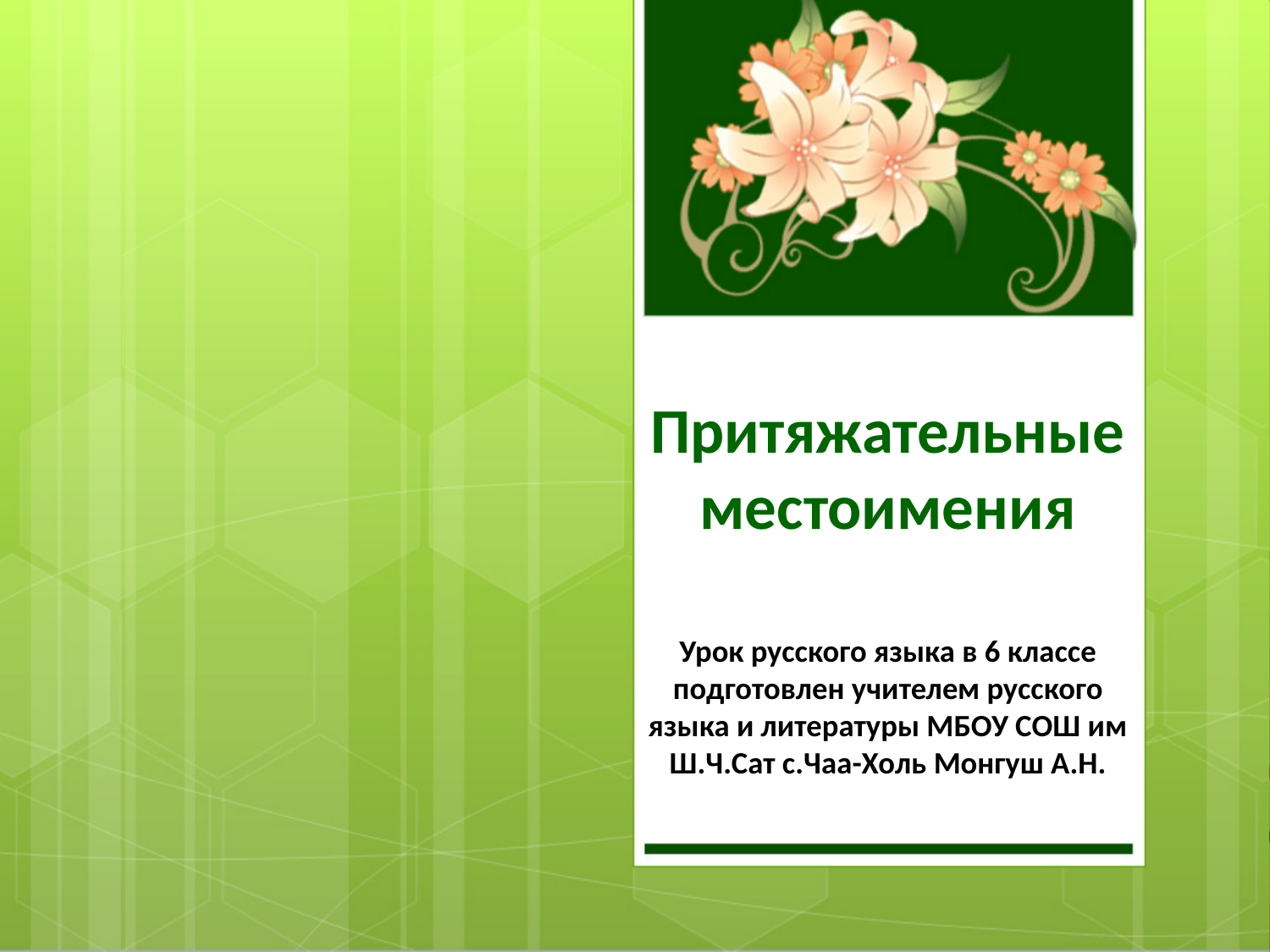

# Притяжательные местоимения
Урок русского языка в 6 классе подготовлен учителем русского языка и литературы МБОУ СОШ им Ш.Ч.Сат с.Чаа-Холь Монгуш А.Н.